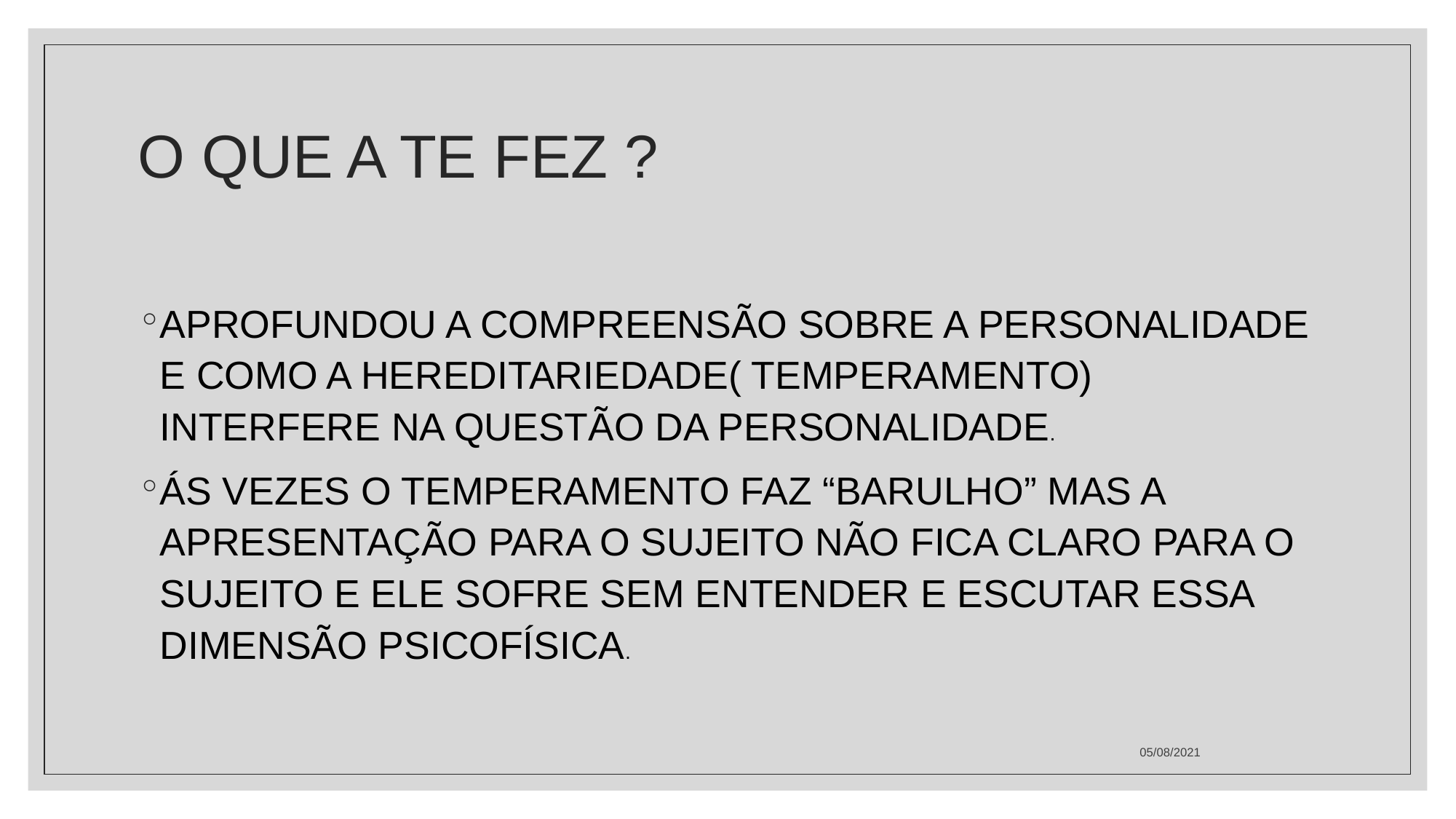

# O QUE A TE FEZ ?

APROFUNDOU A COMPREENSÃO SOBRE A PERSONALIDADE E COMO A HEREDITARIEDADE( TEMPERAMENTO) INTERFERE NA QUESTÃO DA PERSONALIDADE.
ÁS VEZES O TEMPERAMENTO FAZ “BARULHO” MAS A APRESENTAÇÃO PARA O SUJEITO NÃO FICA CLARO PARA O SUJEITO E ELE SOFRE SEM ENTENDER E ESCUTAR ESSA DIMENSÃO PSICOFÍSICA.
05/08/2021